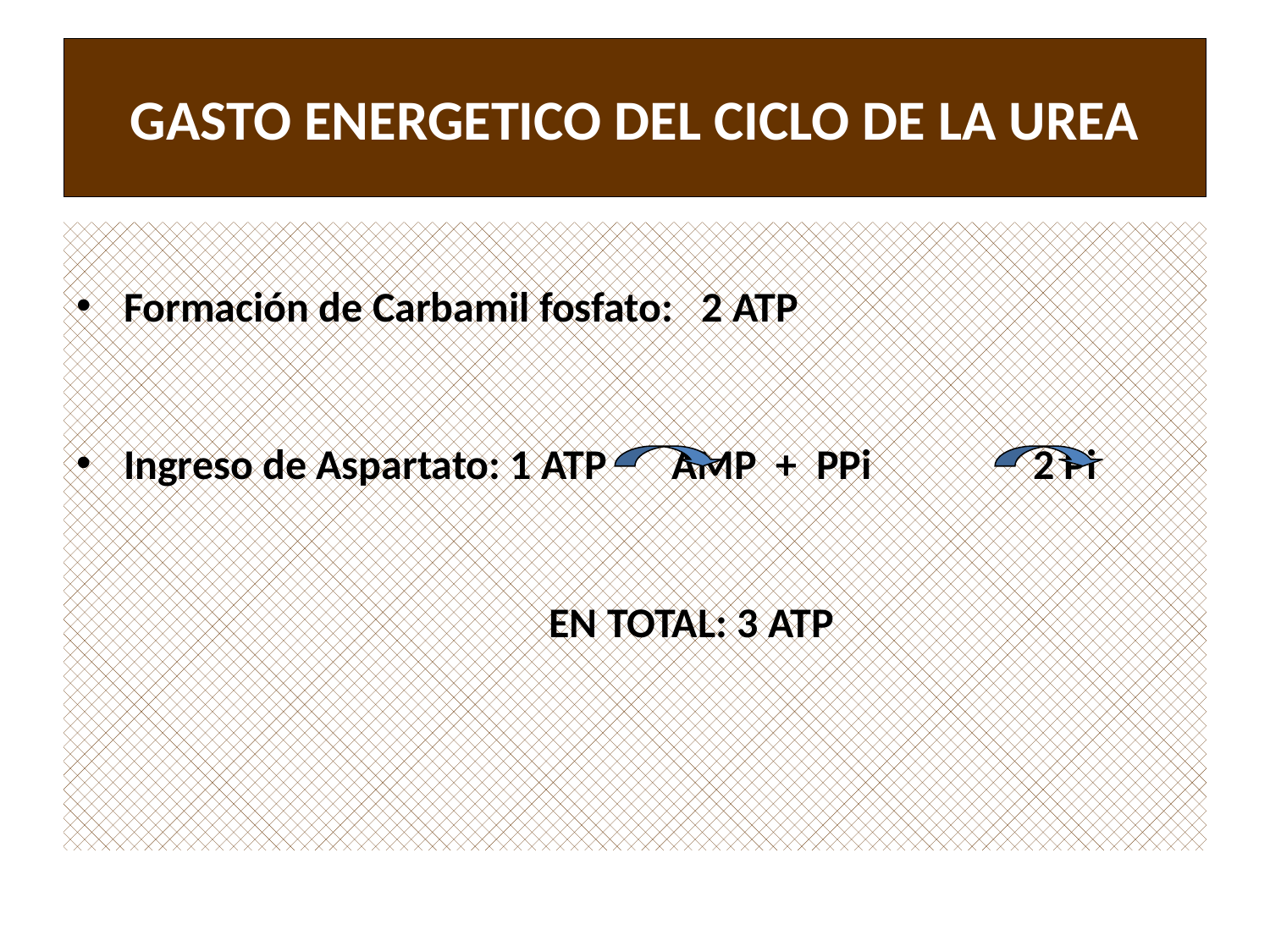

# GASTO ENERGETICO DEL CICLO DE LA UREA

Formación de Carbamil fosfato:   2 ATP

Ingreso de Aspartato: 1 ATP	     AMP  +  PPi                 2 Pi

              EN TOTAL: 3 ATP